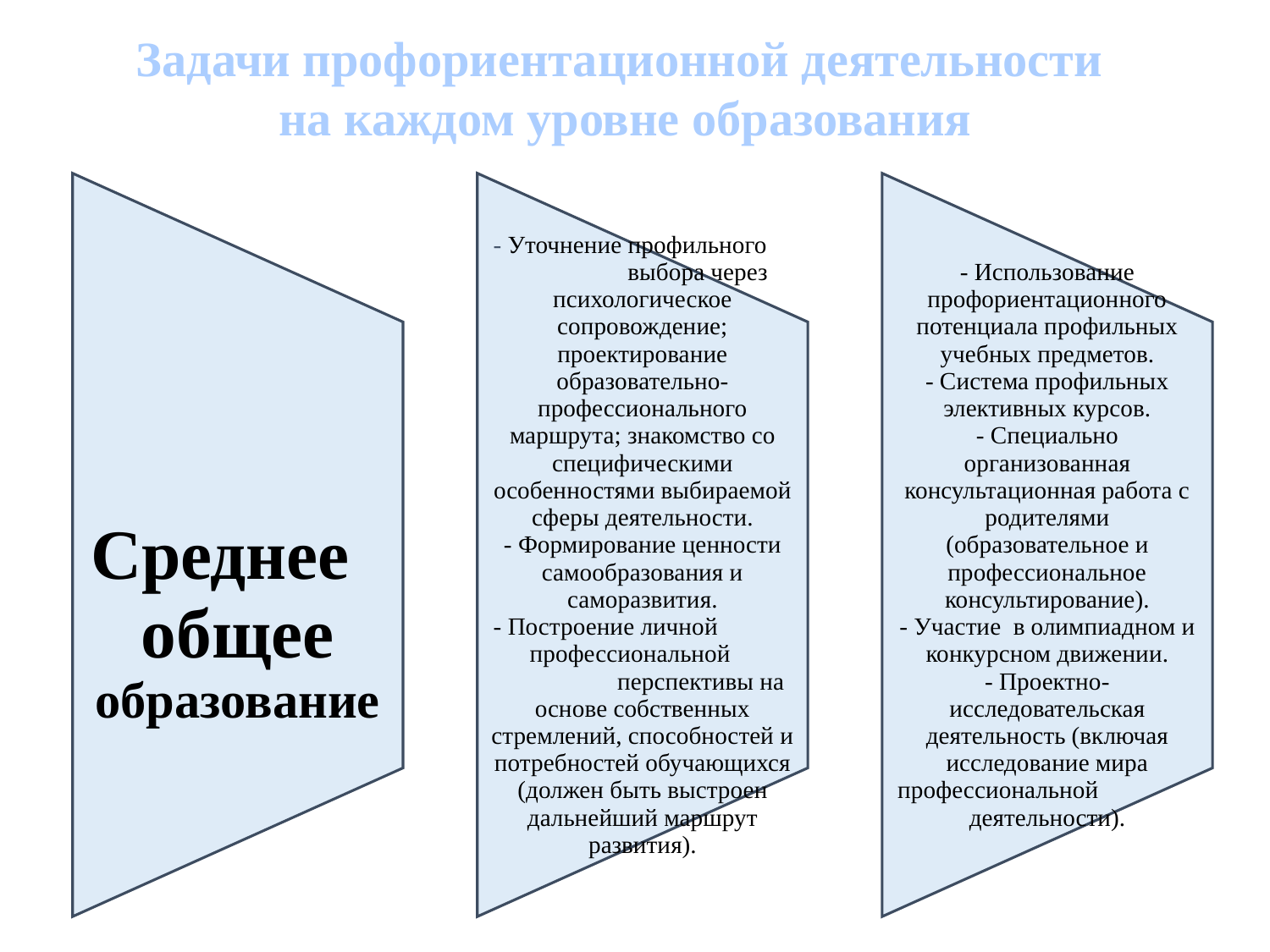

Задачи профориентационной деятельности
на каждом уровне образования
- Уточнение профильного                       выбора через психологическое сопровождение; проектирование образовательно-профессионального маршрута; знакомство со специфическими особенностями выбираемой сферы деятельности.
- Формирование ценности самообразования и саморазвития.
- Построение личной                   профессиональной                              перспективы на основе собственных стремлений, способностей и потребностей обучающихся (должен быть выстроен дальнейший маршрут развития).
- Использование профориентационного потенциала профильных учебных предметов.
- Система профильных элективных курсов.
- Специально организованная консультационная работа с родителями (образовательное и профессиональное консультирование).
- Участие  в олимпиадном и конкурсном движении.
- Проектно-исследовательская деятельность (включая исследование мира профессиональной                 деятельности).
                      Среднее   общее образование